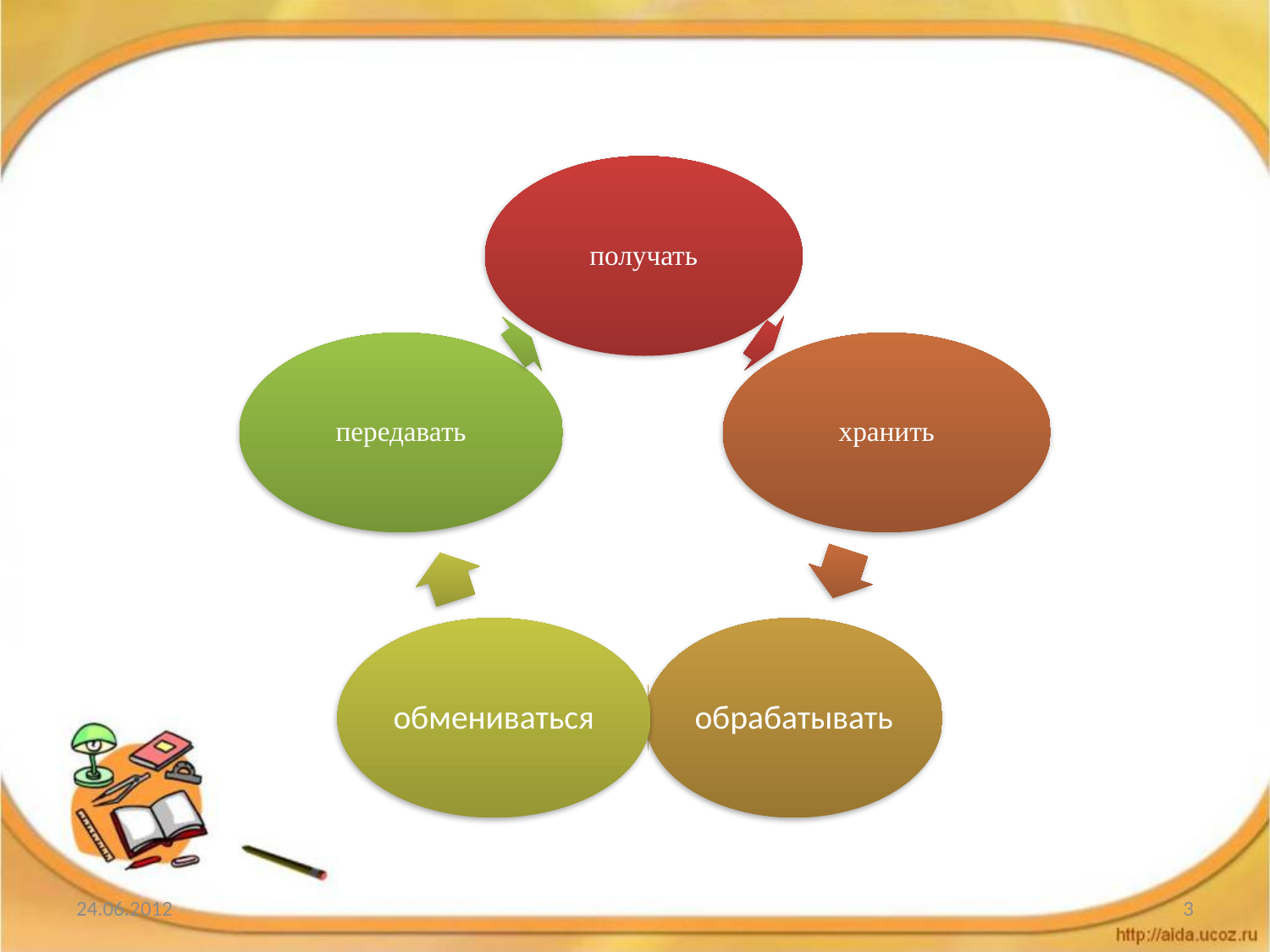

получать

хранить

обрабатывать

обмениваться

передавать

24.06.2012
3